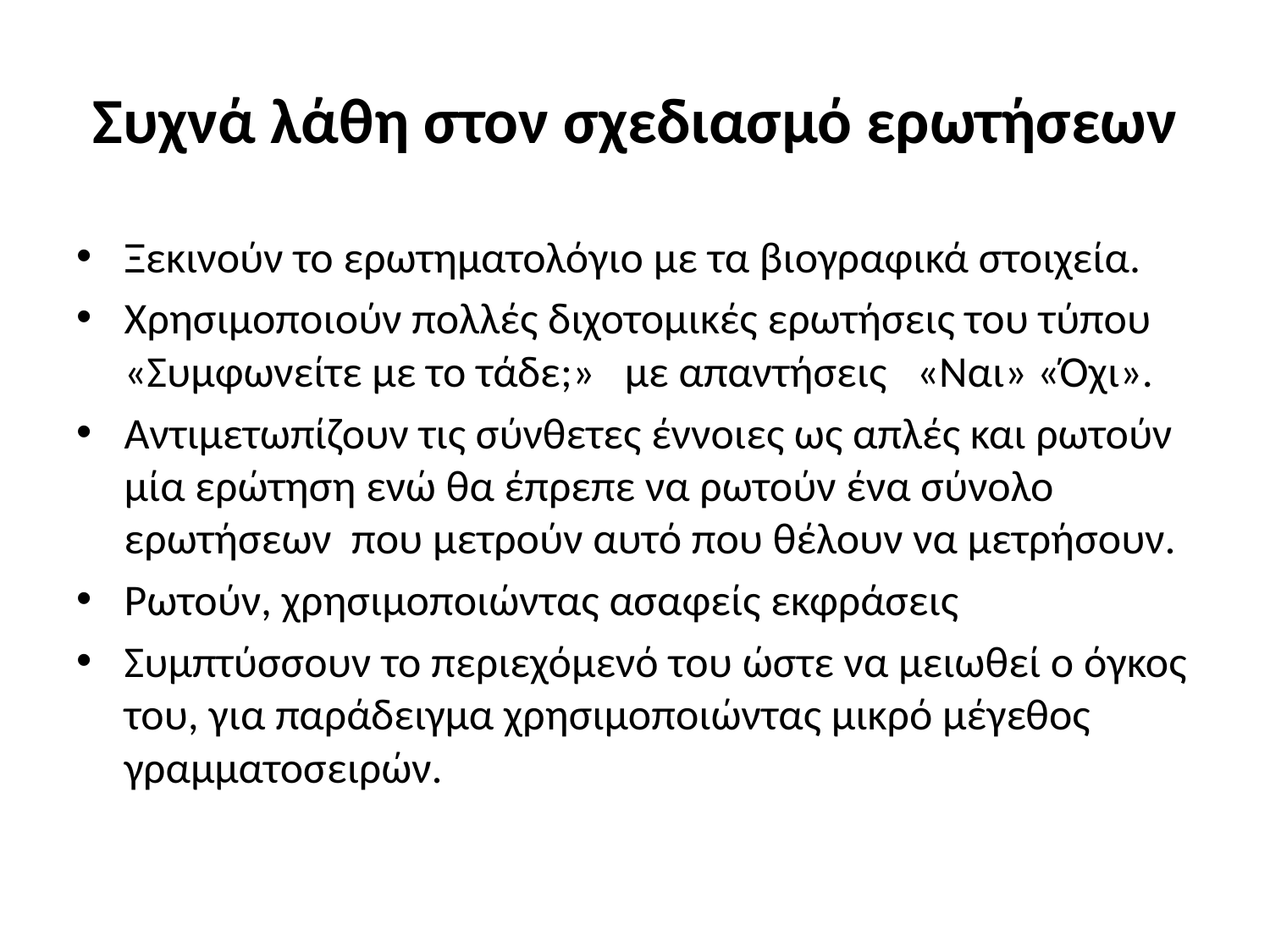

# Συχνά λάθη στον σχεδιασμό ερωτήσεων
Ξεκινούν το ερωτηματολόγιο με τα βιογραφικά στοιχεία.
Χρησιμοποιούν πολλές διχοτομικές ερωτήσεις του τύπου «Συμφωνείτε με το τάδε;»   με απαντήσεις   «Ναι» «Όχι».
Αντιμετωπίζουν τις σύνθετες έννοιες ως απλές και ρωτούν μία ερώτηση ενώ θα έπρεπε να ρωτούν ένα σύνολο ερωτήσεων  που μετρούν αυτό που θέλουν να μετρήσουν.
Ρωτούν, χρησιμοποιώντας ασαφείς εκφράσεις
Συμπτύσσουν το περιεχόμενό του ώστε να μειωθεί ο όγκος του, για παράδειγμα χρησιμοποιώντας μικρό μέγεθος γραμματοσειρών.